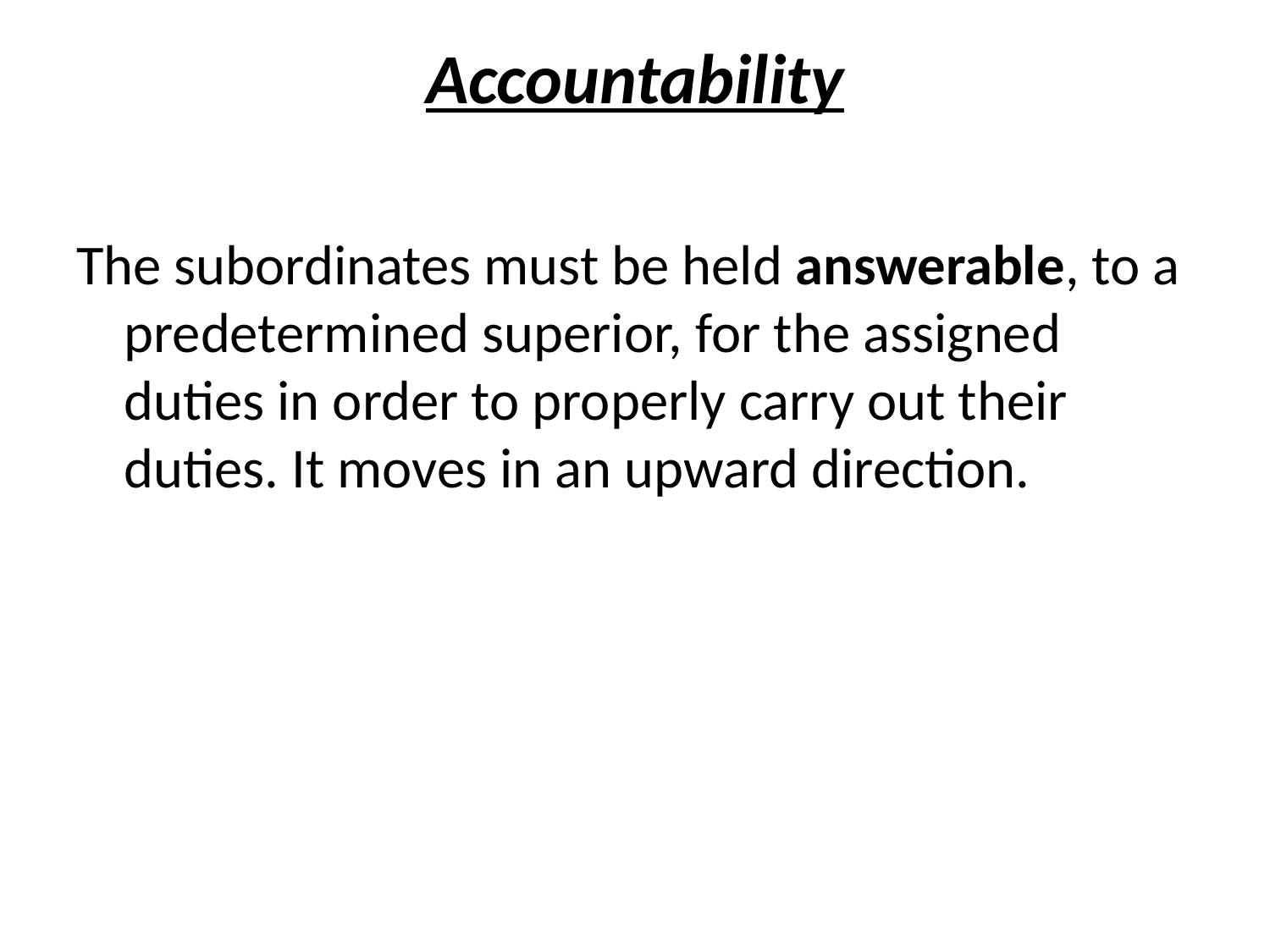

# Accountability
The subordinates must be held answerable, to a predetermined superior, for the assigned duties in order to properly carry out their duties. It moves in an upward direction.